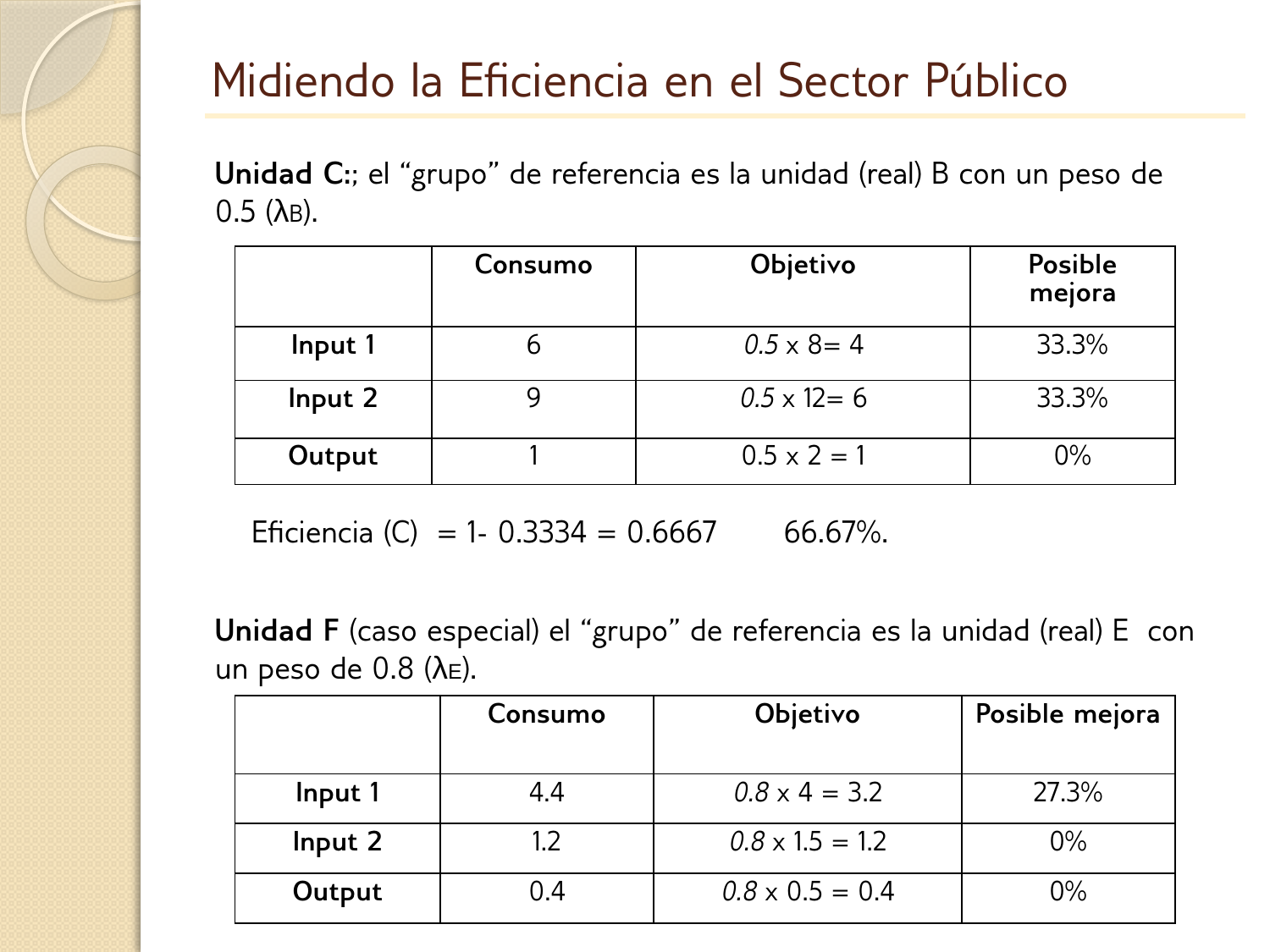

# Midiendo la Eficiencia en el Sector Público
Unidad C:; el “grupo” de referencia es la unidad (real) B con un peso de 0.5 (λB).

Unidad F (caso especial) el “grupo” de referencia es la unidad (real) E  con un peso de 0.8 (λE).

|  | Consumo | Objetivo | Posible mejora |
| --- | --- | --- | --- |
| Input 1 | 6 | 0.5 x 8= 4 | 33.3% |
| Input 2 | 9 | 0.5 x 12= 6 | 33.3% |
| Output | 1 | 0.5 x 2 = 1 | 0% |
Eficiencia (C)  = 1- 0.3334 = 0.6667       66.67%.
|  | Consumo | Objetivo | Posible mejora |
| --- | --- | --- | --- |
| Input 1 | 4.4 | 0.8 x 4 = 3.2 | 27.3% |
| Input 2 | 1.2 | 0.8 x 1.5 = 1.2 | 0% |
| Output | 0.4 | 0.8 x 0.5 = 0.4 | 0% |